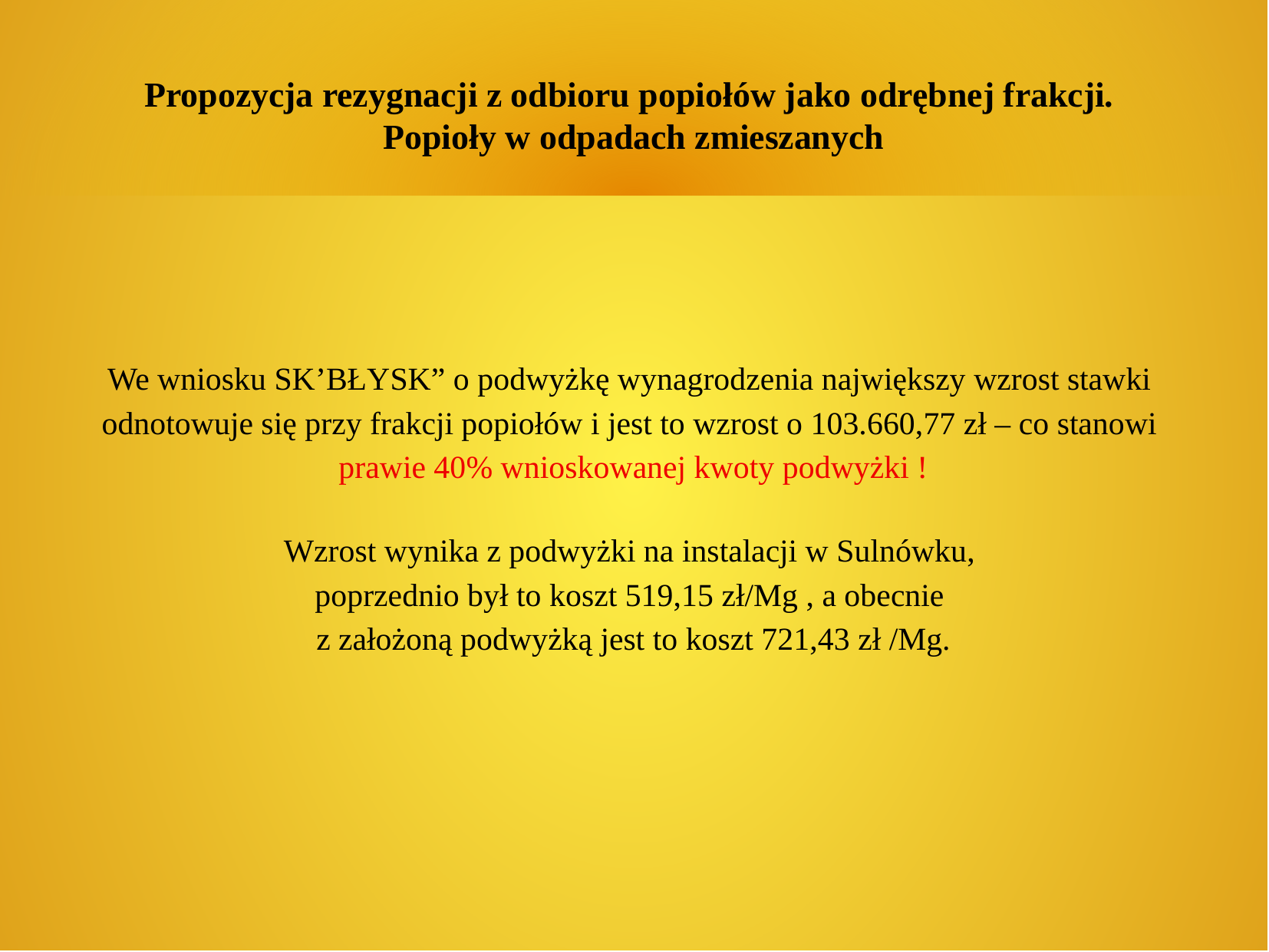

Propozycja rezygnacji z odbioru popiołów jako odrębnej frakcji.
Popioły w odpadach zmieszanych
We wniosku SK’BŁYSK” o podwyżkę wynagrodzenia największy wzrost stawki  odnotowuje się przy frakcji popiołów i jest to wzrost o 103.660,77 zł – co stanowi  prawie 40% wnioskowanej kwoty podwyżki !

Wzrost wynika z podwyżki na instalacji w Sulnówku,
poprzednio był to koszt 519,15 zł/Mg , a obecnie
z założoną podwyżką jest to koszt 721,43 zł /Mg.